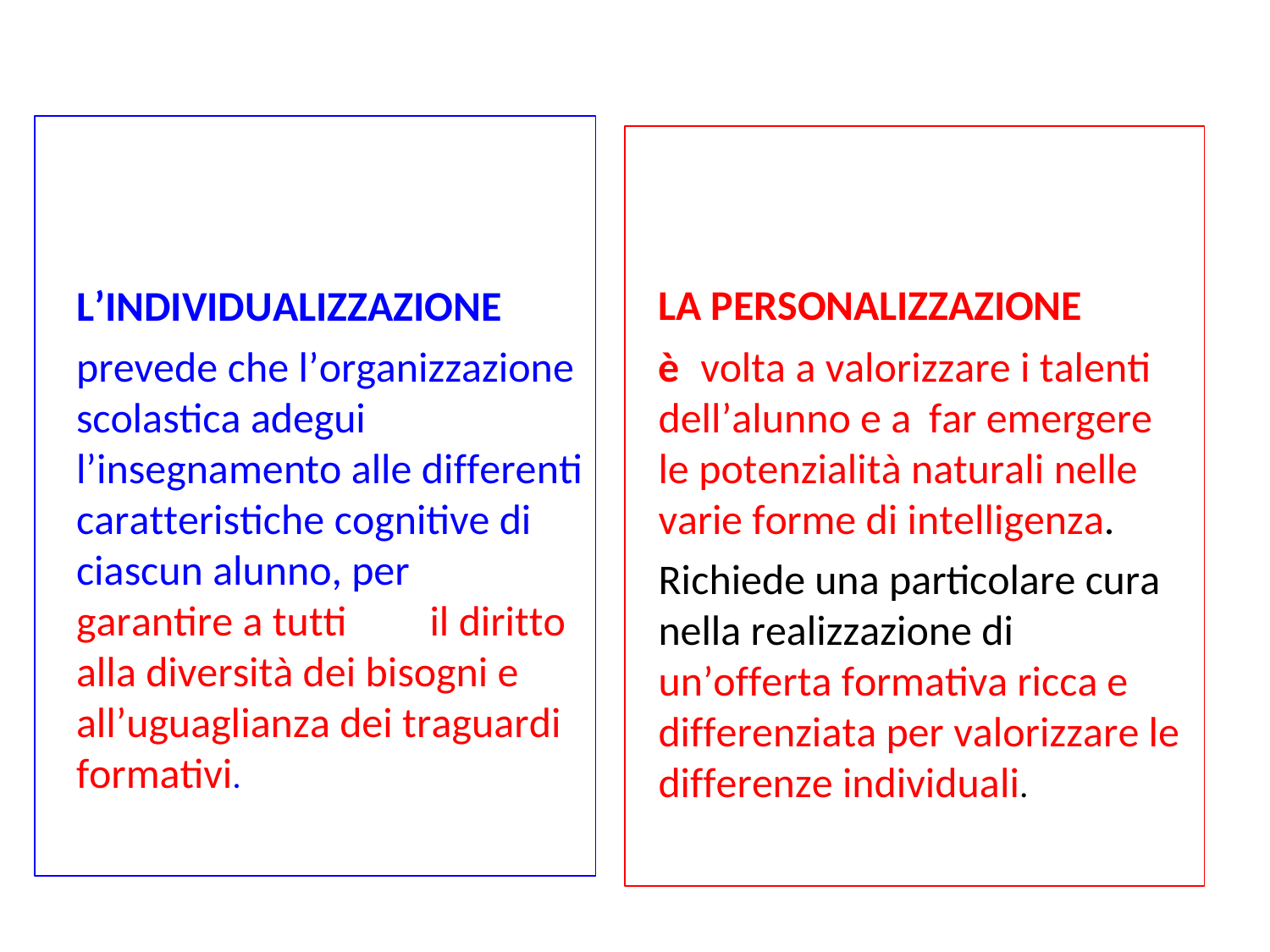

L’INDIVIDUALIZZAZIONE
prevede che l’organizzazione scolastica adegui l’insegnamento alle differenti caratteristiche cognitive di ciascun alunno, per	garantire a tutti	il diritto alla diversità dei bisogni e all’uguaglianza dei traguardi formativi.
LA PERSONALIZZAZIONE
è	volta a valorizzare i talenti dell’alunno e a	far emergere le potenzialità naturali nelle varie forme di intelligenza.
Richiede una particolare cura nella realizzazione di un’offerta formativa ricca e differenziata per valorizzare le differenze individuali.